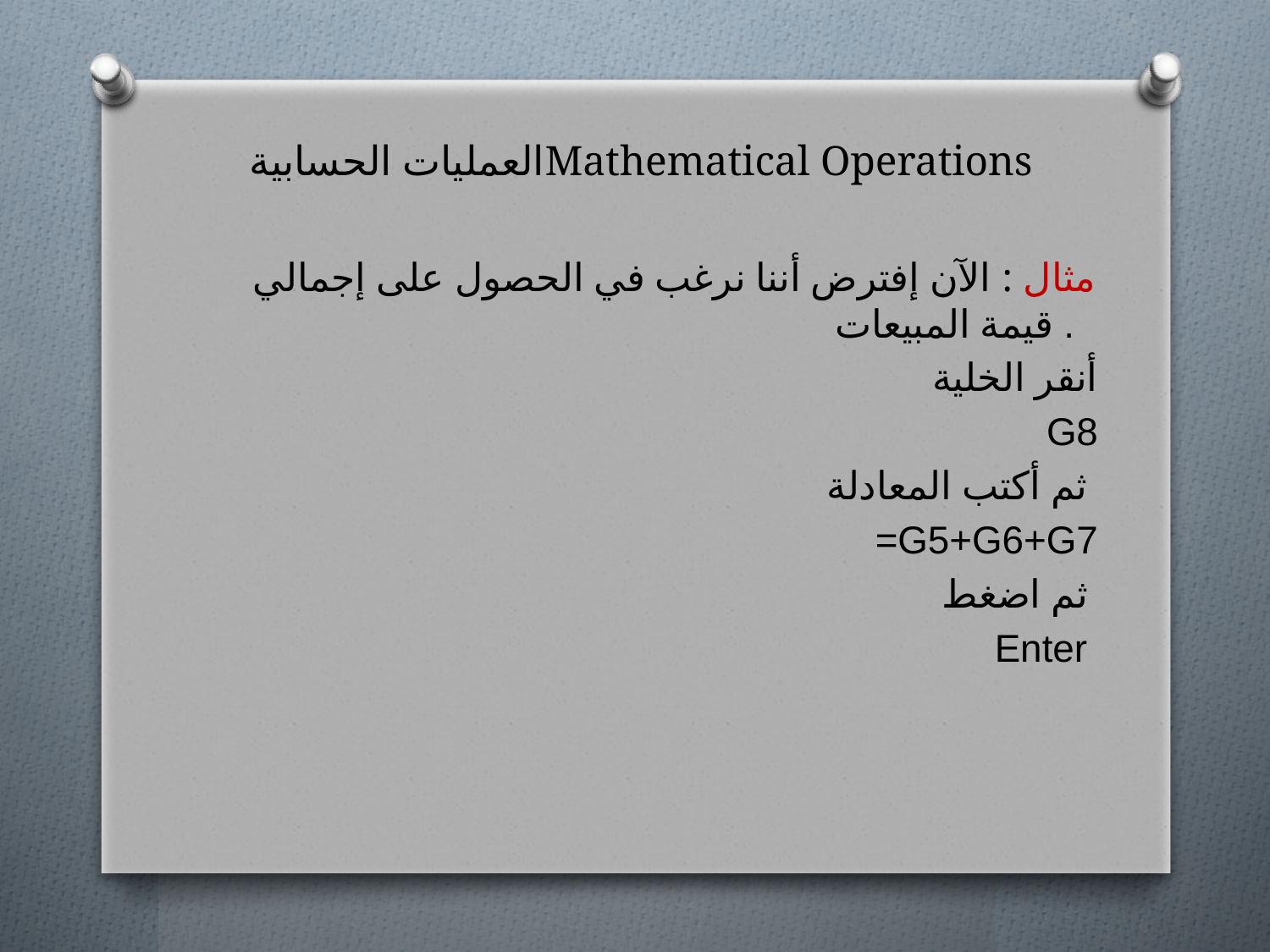

# العمليات الحسابيةMathematical Operations
مثال : الآن إفترض أننا نرغب في الحصول على إجمالي قيمة المبيعات .
أنقر الخلية
G8
ثم أكتب المعادلة
=G5+G6+G7
ثم اضغط
Enter